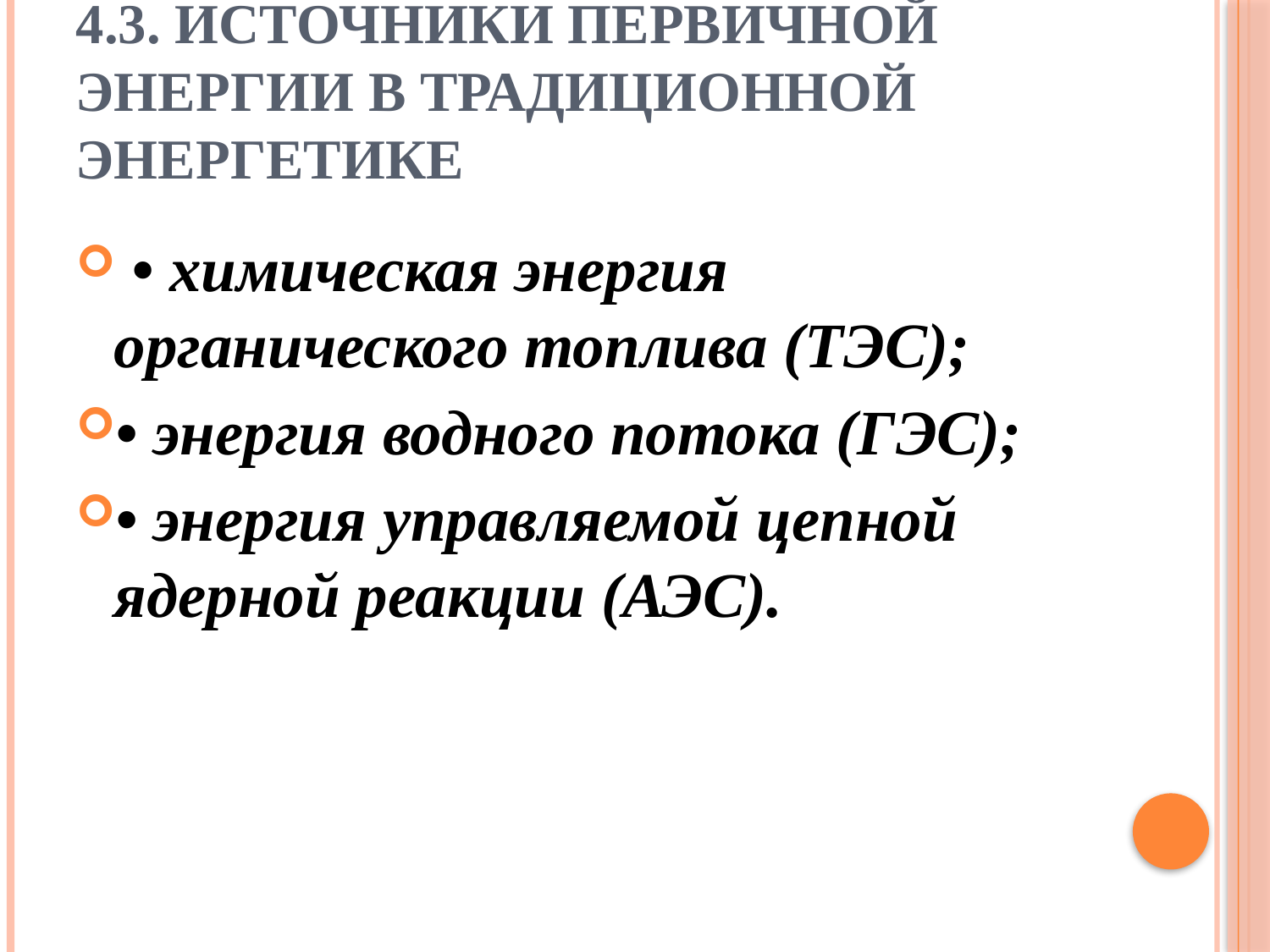

# 4.3. Источники первичной энергии в традиционной  энергетике
 • химическая энергия органического топлива (ТЭС);
• энергия водного потока (ГЭС);
• энергия управляемой цепной ядерной реакции (АЭС).